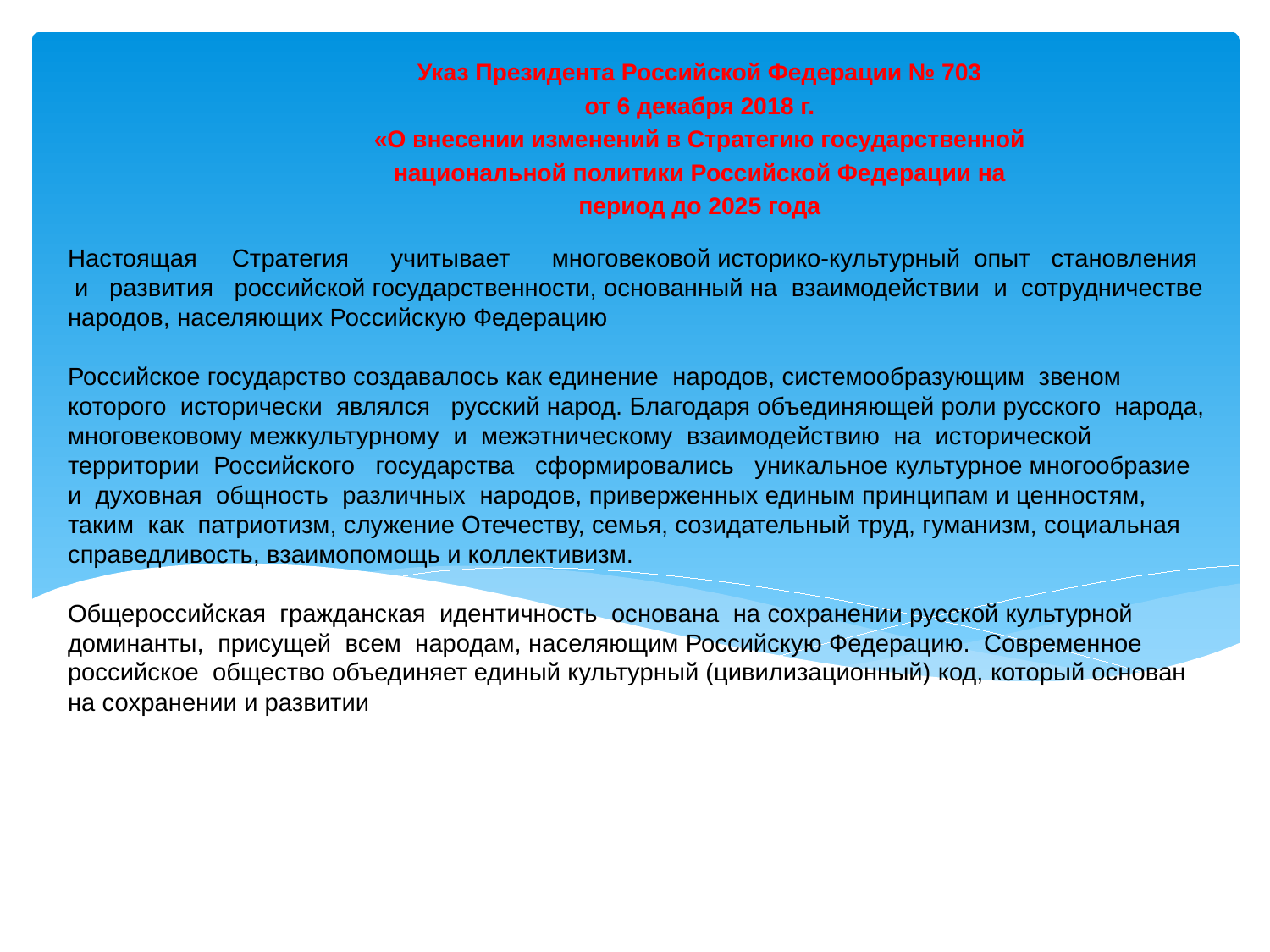

Указ Президента Российской Федерации № 703
от 6 декабря 2018 г.
«О внесении изменений в Стратегию государственной
национальной политики Российской Федерации на
период до 2025 года
# Настоящая     Стратегия      учитывает      многовековой историко-культурный  опыт   становления   и   развития   российской государственности, основанный на  взаимодействии  и  сотрудничестве народов, населяющих Российскую Федерацию Российское государство создавалось как единение  народов, системообразующим  звеном  которого  исторически  являлся   русский народ. Благодаря объединяющей роли русского  народа,  многовековому межкультурному  и  межэтническому  взаимодействию  на  исторической территории  Российского   государства   сформировались   уникальное культурное многообразие  и  духовная  общность  различных  народов, приверженных единым принципам и ценностям,  таким  как  патриотизм, служение Отечеству, семья, созидательный труд, гуманизм, социальная справедливость, взаимопомощь и коллективизм. Общероссийская  гражданская  идентичность  основана  на сохранении русской культурной  доминанты,  присущей  всем  народам, населяющим Российскую Федерацию.  Современное  российское  общество объединяет единый культурный (цивилизационный) код, который основан на сохранении и развитии русской культуры и языка, исторического  и культурного наследия всех народов Российской Федерации Значимым   событием   для   укрепления   общероссийской гражданской идентичности  стало  принятие  в  Российскую  Федерацию Республики Крым